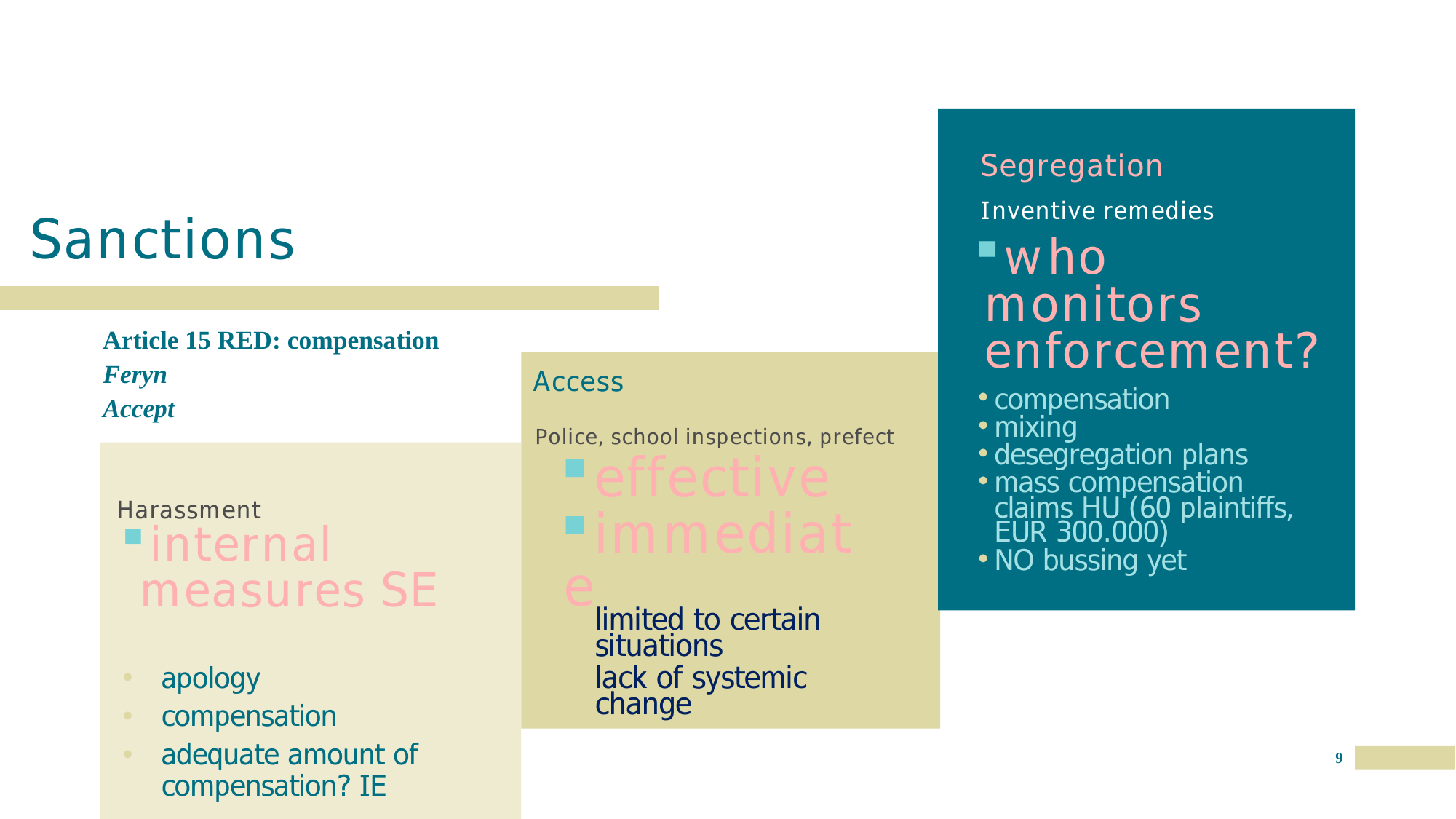

# Sanctions
Segregation
Inventive remedies
who monitors enforcement?
 Access
Article 15 RED: compensation
Feryn
Accept
compensation
mixing
desegregation plans
mass compensation claims HU (60 plaintiffs, EUR 300.000)
NO bussing yet
Police, school inspections, prefect
effective
immediate
Harassment
internal measures SE
limited to certain situations
lack of systemic change

apology
compensation
adequate amount of compensation? IE
9